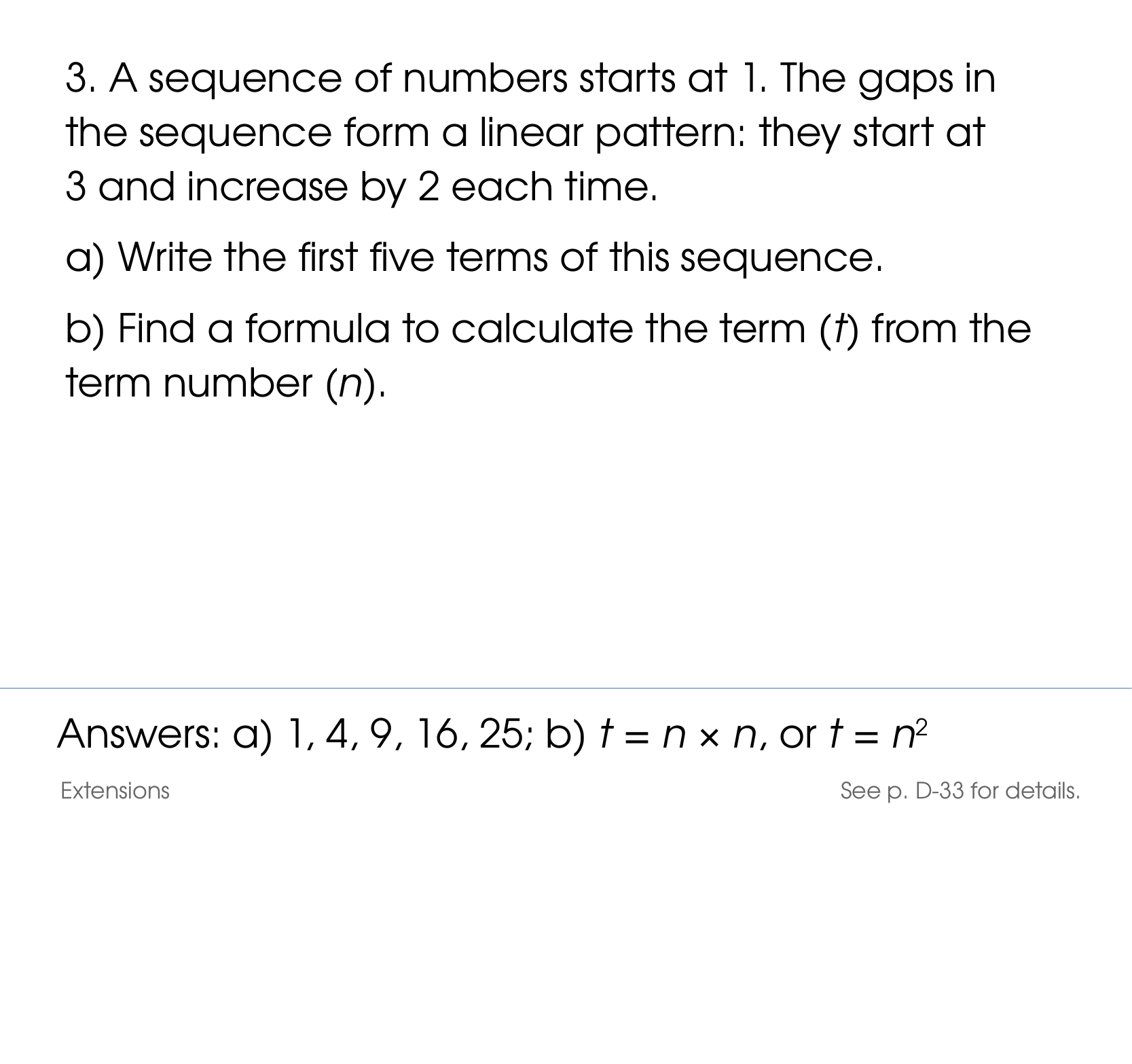

3. A sequence of numbers starts at 1. The gaps in
the sequence form a linear pattern: they start at
​3 and increase by 2 each time.
a) Write the first five terms of this sequence.
b) Find a formula to calculate the term (t) from the term number (n).
Answers: a) 1, 4, 9, 16, 25; b) t = n × n, or t = n2
Extensions
See p. D-33 for details.